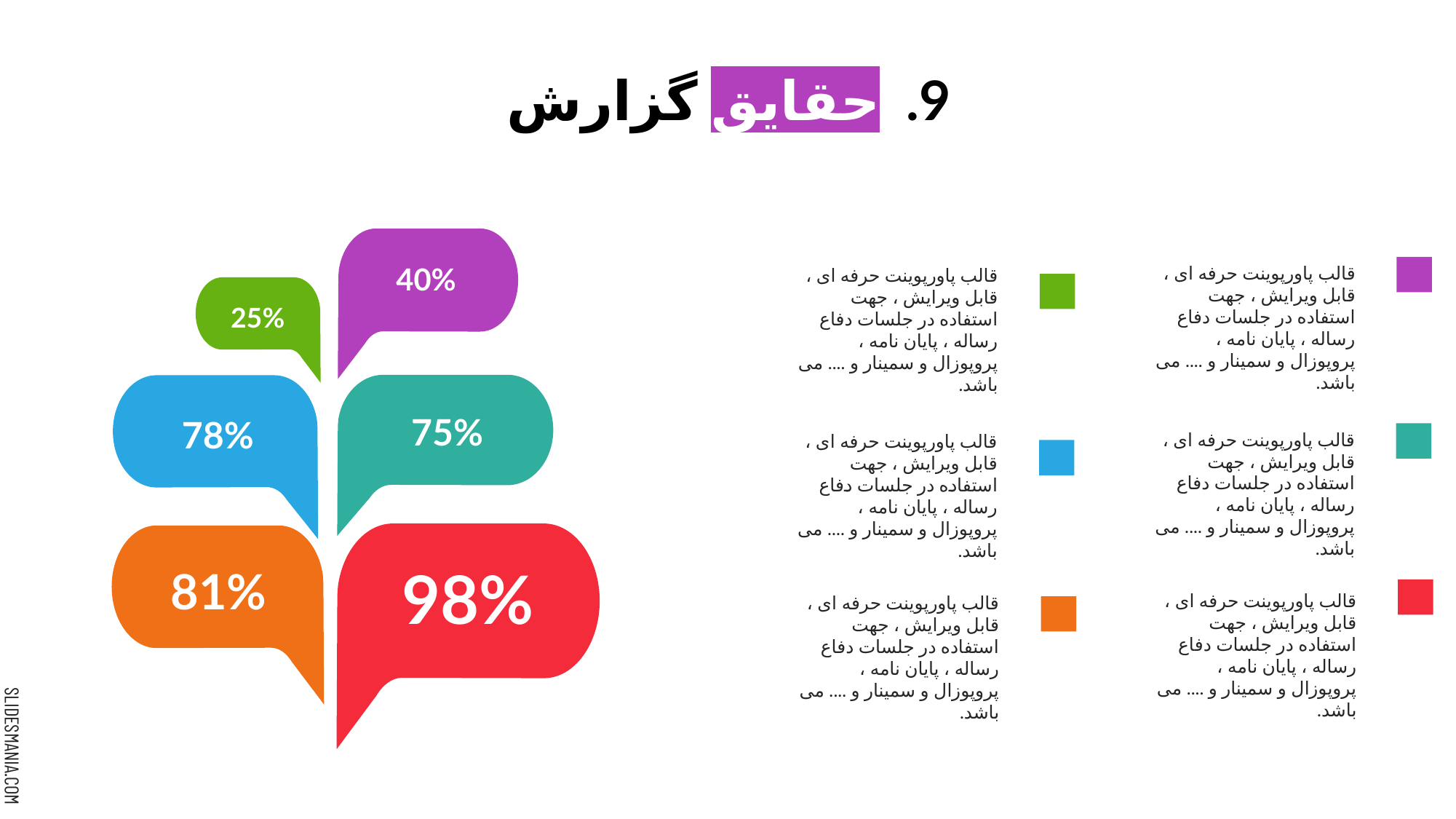

# 9.  حقایق گزارش

40%
قالب پاورپوينت حرفه ای ، قابل ویرایش ، جهت استفاده در جلسات دفاع رساله ، پایان نامه ، پروپوزال و سمینار و .... می باشد.

قالب پاورپوينت حرفه ای ، قابل ویرایش ، جهت استفاده در جلسات دفاع رساله ، پایان نامه ، پروپوزال و سمینار و .... می باشد.

25%

75%
78%
قالب پاورپوينت حرفه ای ، قابل ویرایش ، جهت استفاده در جلسات دفاع رساله ، پایان نامه ، پروپوزال و سمینار و .... می باشد.

قالب پاورپوينت حرفه ای ، قابل ویرایش ، جهت استفاده در جلسات دفاع رساله ، پایان نامه ، پروپوزال و سمینار و .... می باشد.

98%
81%

قالب پاورپوينت حرفه ای ، قابل ویرایش ، جهت استفاده در جلسات دفاع رساله ، پایان نامه ، پروپوزال و سمینار و .... می باشد.
قالب پاورپوينت حرفه ای ، قابل ویرایش ، جهت استفاده در جلسات دفاع رساله ، پایان نامه ، پروپوزال و سمینار و .... می باشد.